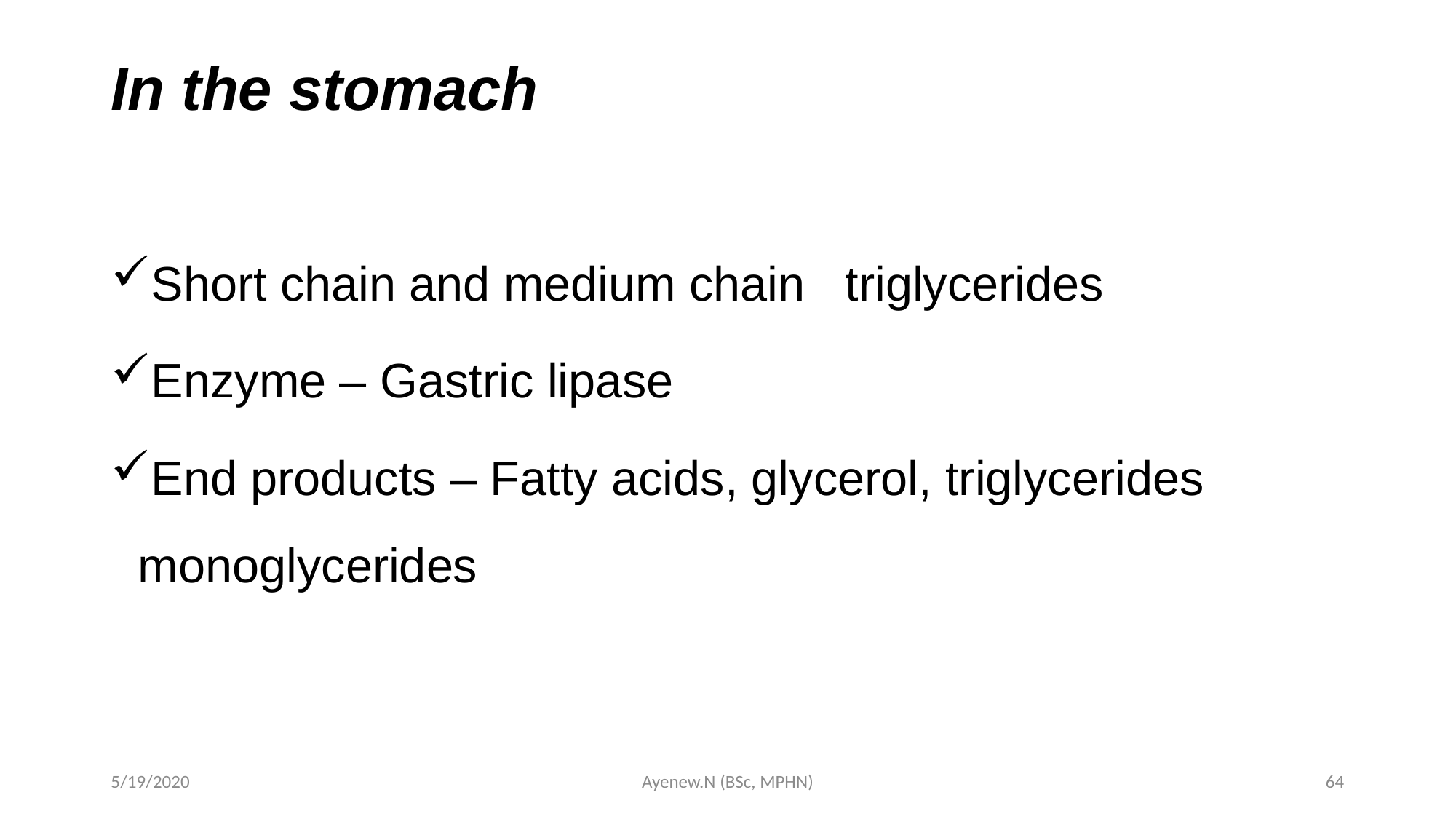

# In the stomach
Short chain and medium chain   triglycerides
Enzyme – Gastric lipase
End products – Fatty acids, glycerol, triglycerides monoglycerides

5/19/2020
Ayenew.N (BSc, MPHN)
64